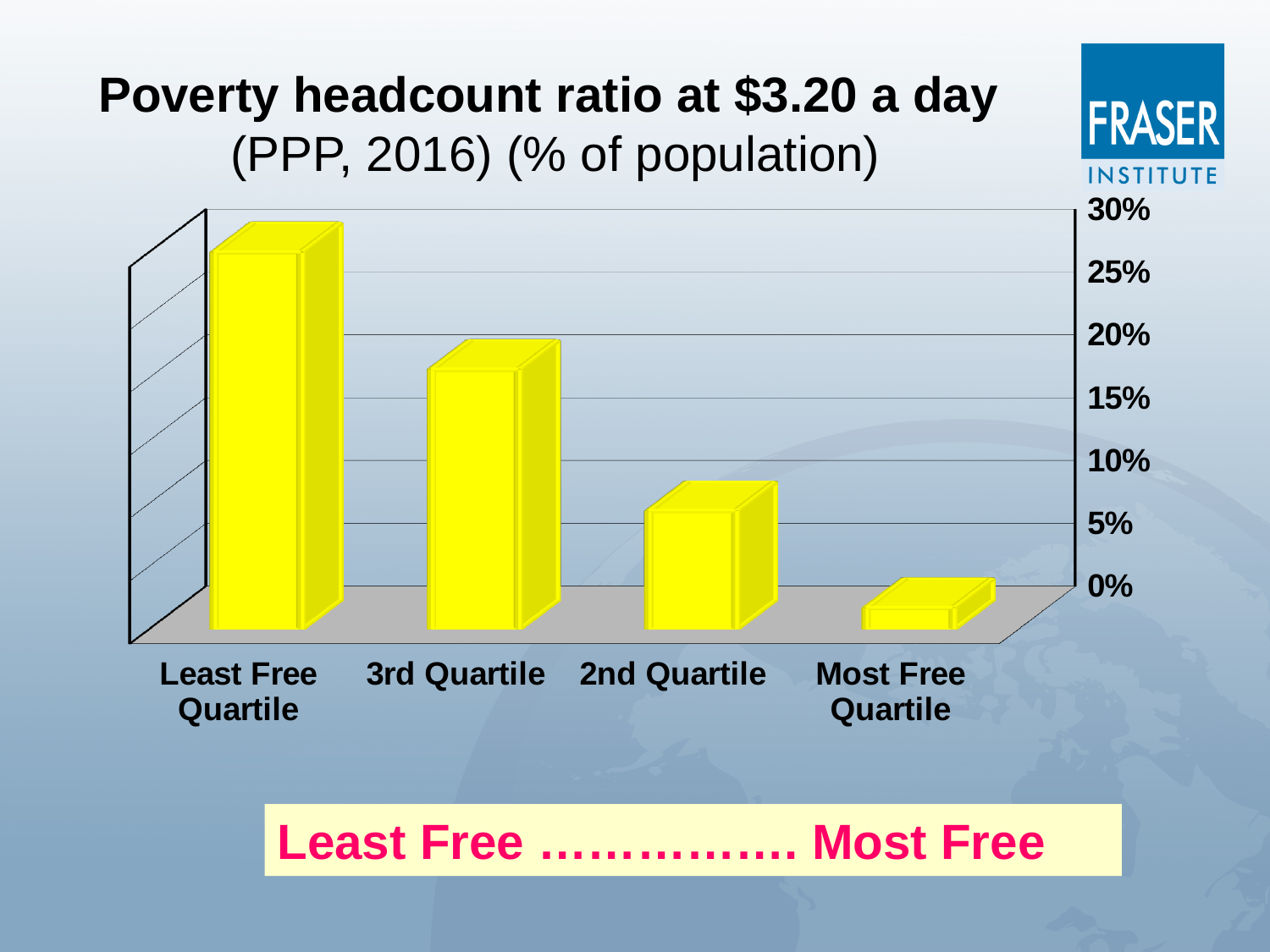

Poverty headcount ratio at $3.20 a day
(PPP, 2016) (% of population)

[unsupported chart]

Least Free ……………. Most Free